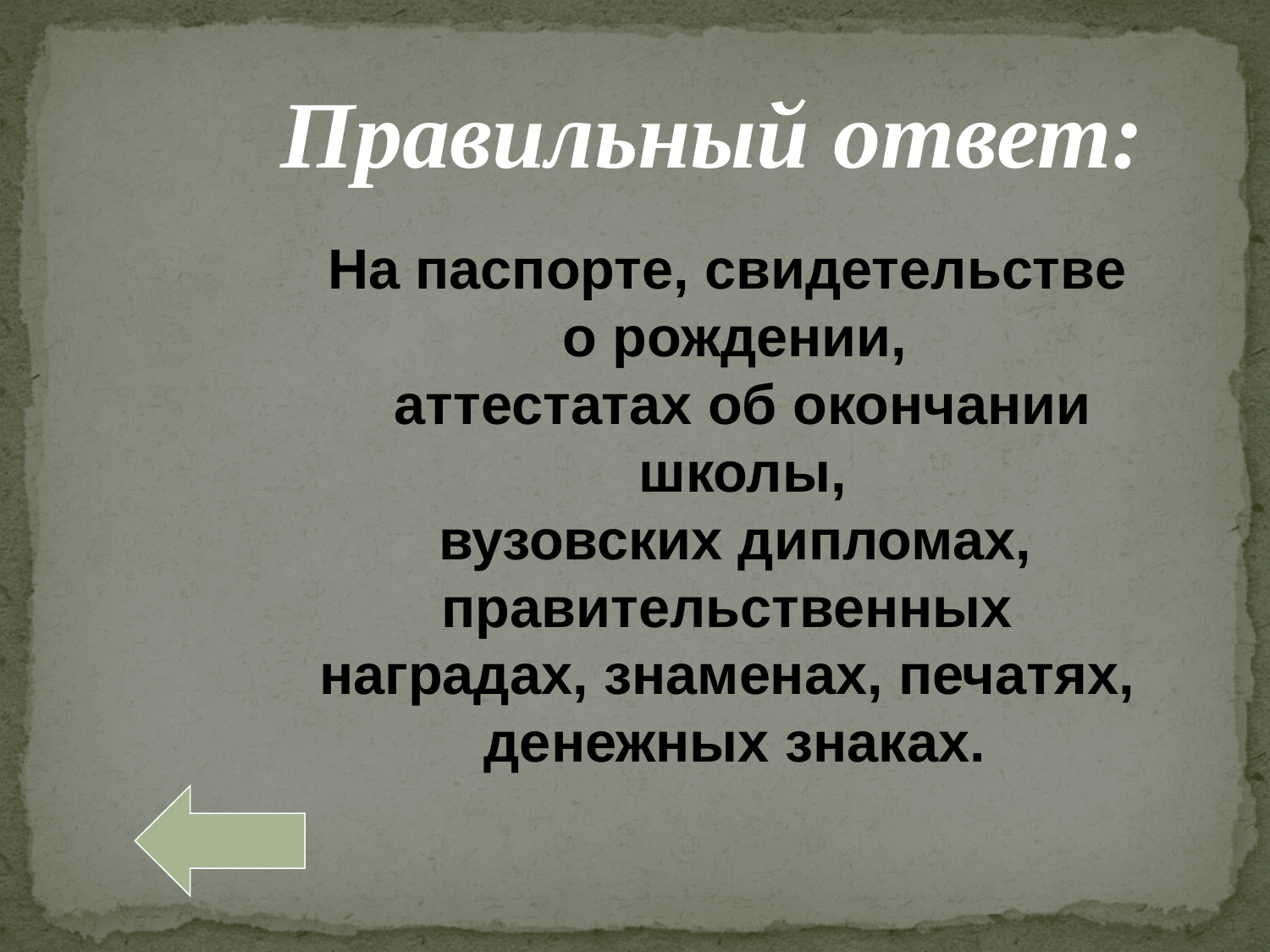

Правильный ответ:
На паспорте, свидетельстве
о рождении,
 аттестатах об окончании
 школы,
 вузовских дипломах,
правительственных
наградах, знаменах, печатях,
денежных знаках.